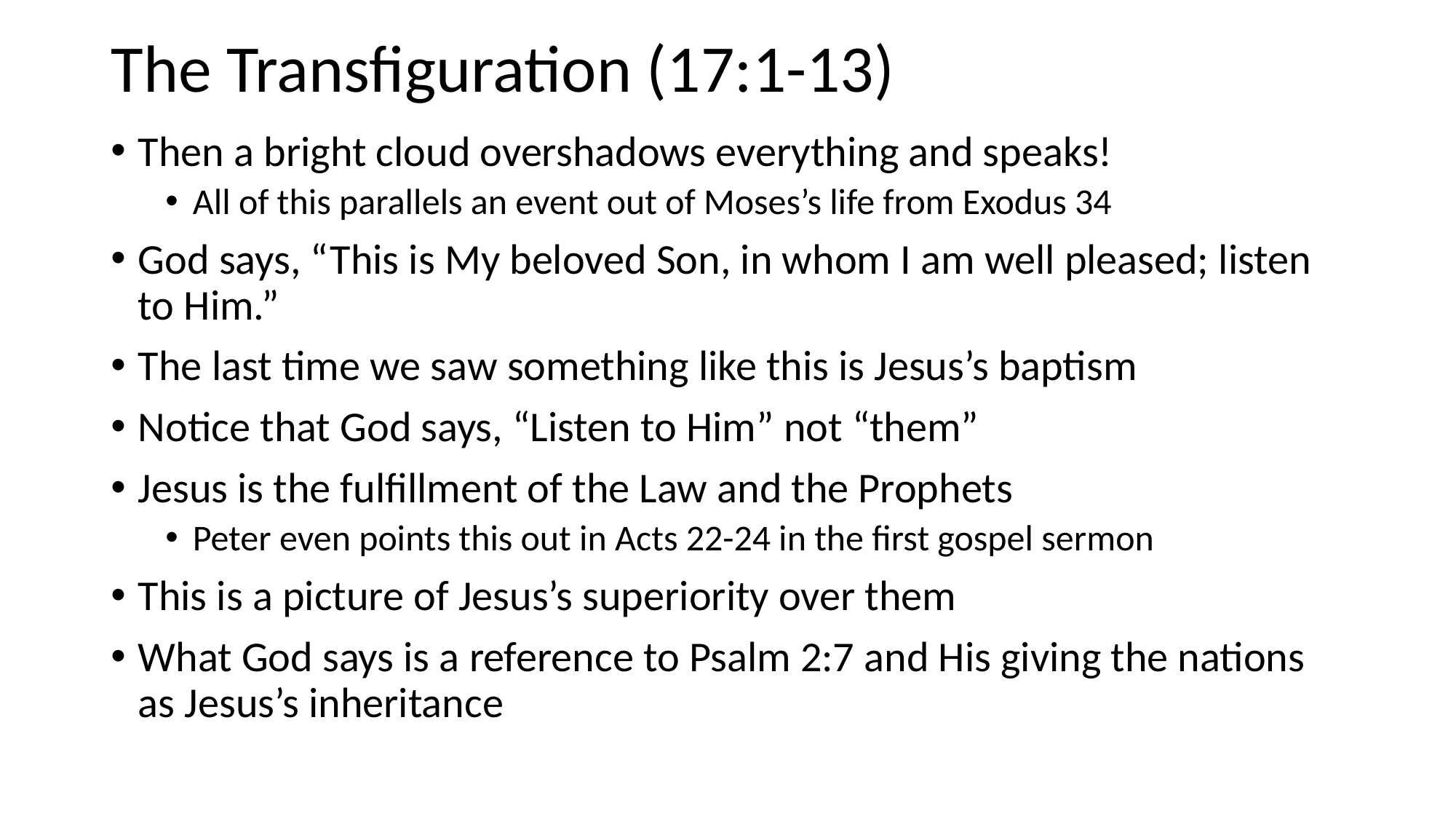

# The Transfiguration (17:1-13)
Then a bright cloud overshadows everything and speaks!
All of this parallels an event out of Moses’s life from Exodus 34
God says, “This is My beloved Son, in whom I am well pleased; listen to Him.”
The last time we saw something like this is Jesus’s baptism
Notice that God says, “Listen to Him” not “them”
Jesus is the fulfillment of the Law and the Prophets
Peter even points this out in Acts 22-24 in the first gospel sermon
This is a picture of Jesus’s superiority over them
What God says is a reference to Psalm 2:7 and His giving the nations as Jesus’s inheritance